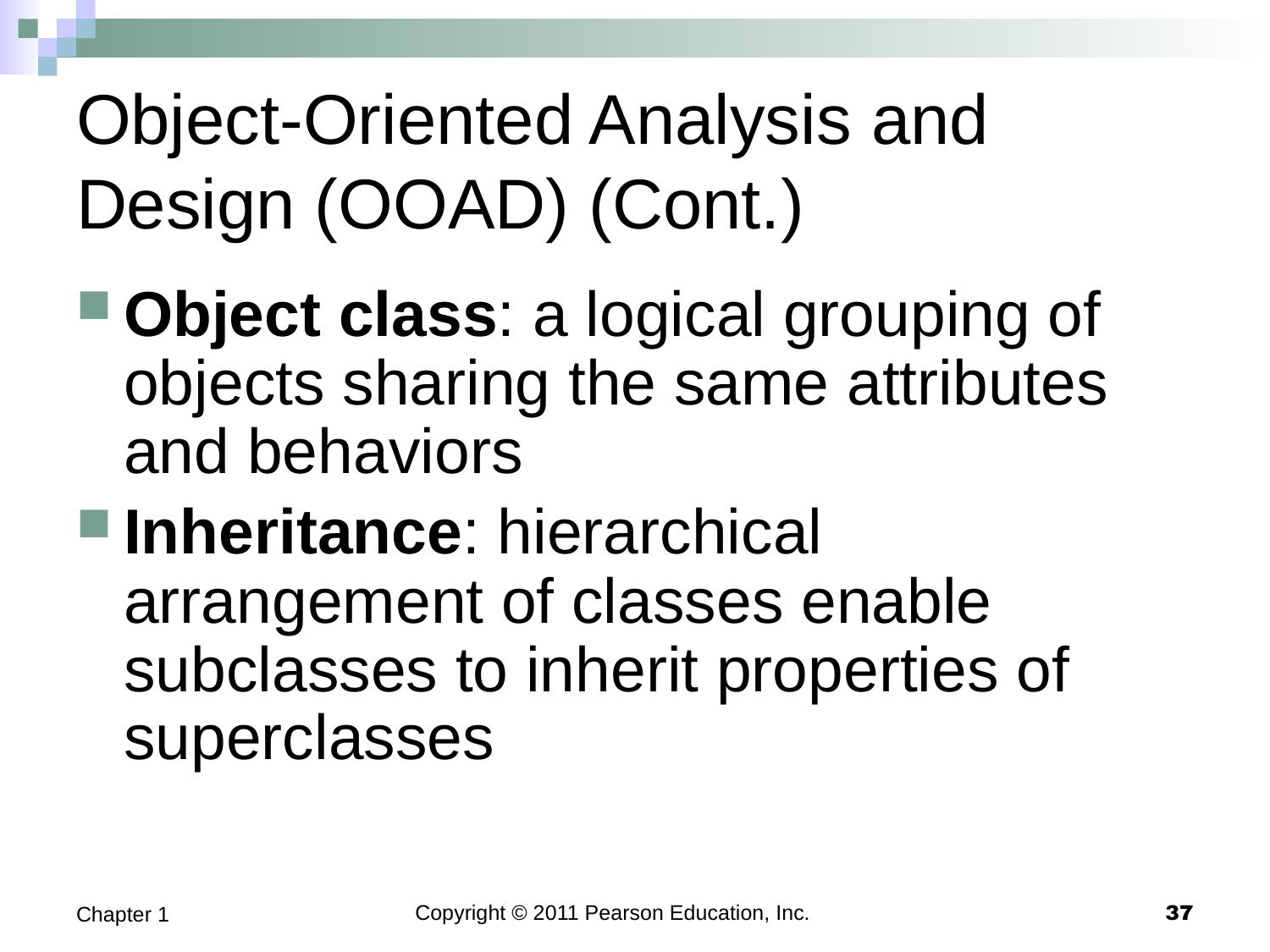

# Object-Oriented Analysis and Design (OOAD) (Cont.)
Object class: a logical grouping of objects sharing the same attributes and behaviors
Inheritance: hierarchical arrangement of classes enable subclasses to inherit properties of superclasses
Chapter 1
Copyright © 2011 Pearson Education, Inc.
37